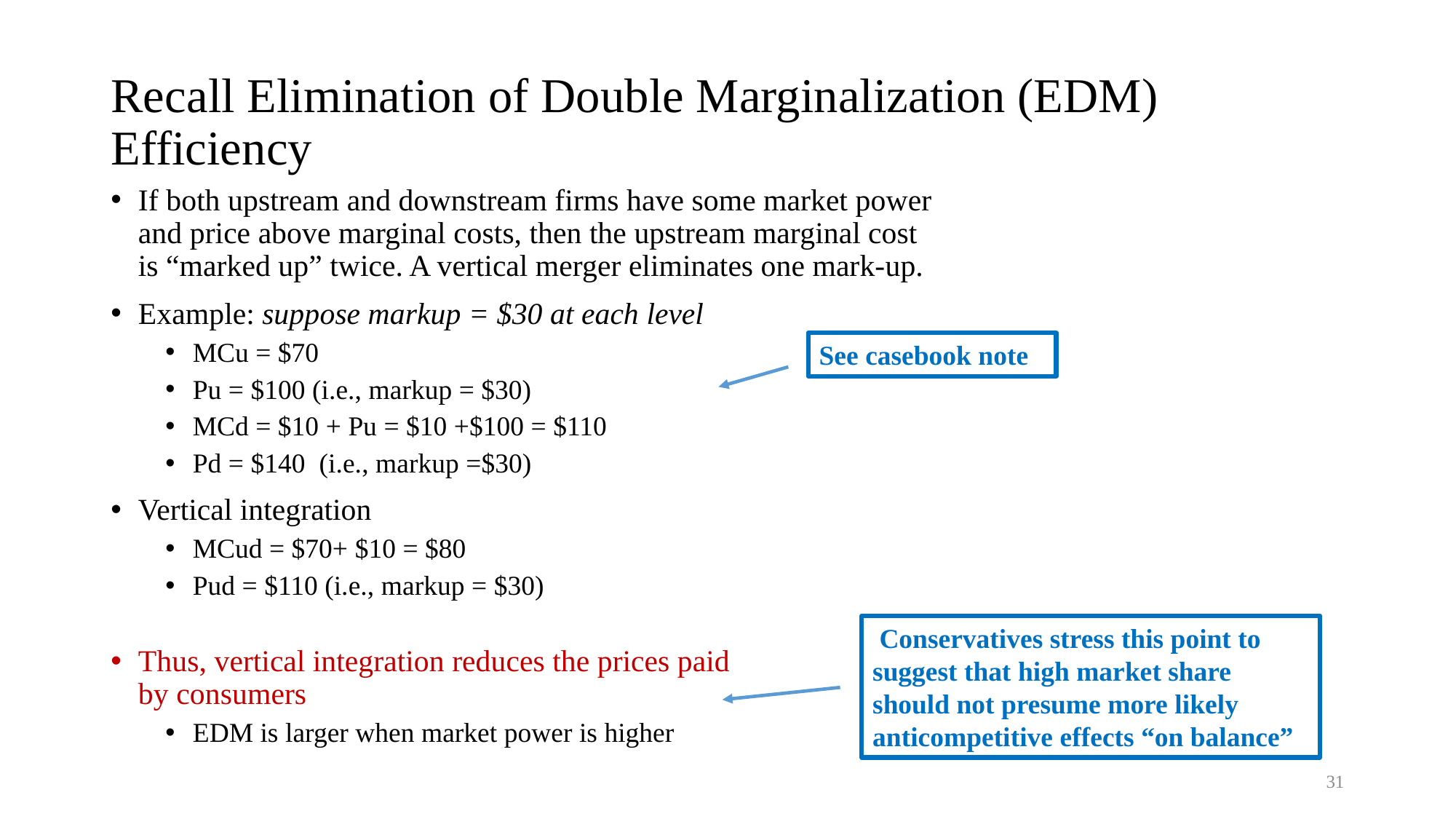

# Recall Elimination of Double Marginalization (EDM) Efficiency
If both upstream and downstream firms have some market power and price above marginal costs, then the upstream marginal cost is “marked up” twice. A vertical merger eliminates one mark-up.
Example: suppose markup = $30 at each level
MCu = $70
Pu = $100 (i.e., markup = $30)
MCd = $10 + Pu = $10 +$100 = $110
Pd = $140  (i.e., markup =$30)
Vertical integration
MCud = $70+ $10 = $80
Pud = $110 (i.e., markup = $30)
Thus, vertical integration reduces the prices paid
by consumers
EDM is larger when market power is higher
See casebook note
 Conservatives stress this point to suggest that high market share should not presume more likely anticompetitive effects “on balance”
31